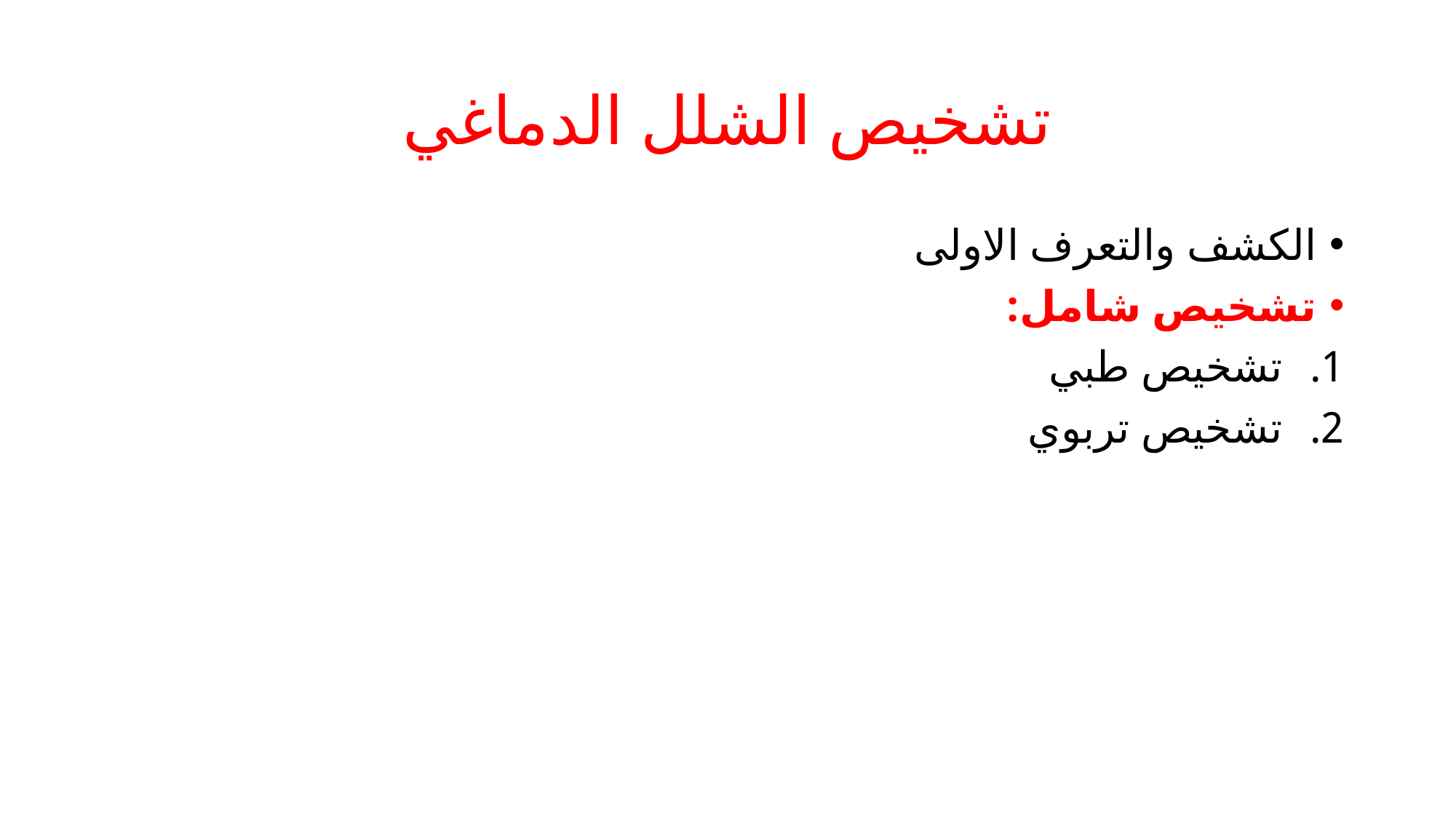

# تشخيص الشلل الدماغي
الكشف والتعرف الاولى
تشخيص شامل:
تشخيص طبي
تشخيص تربوي